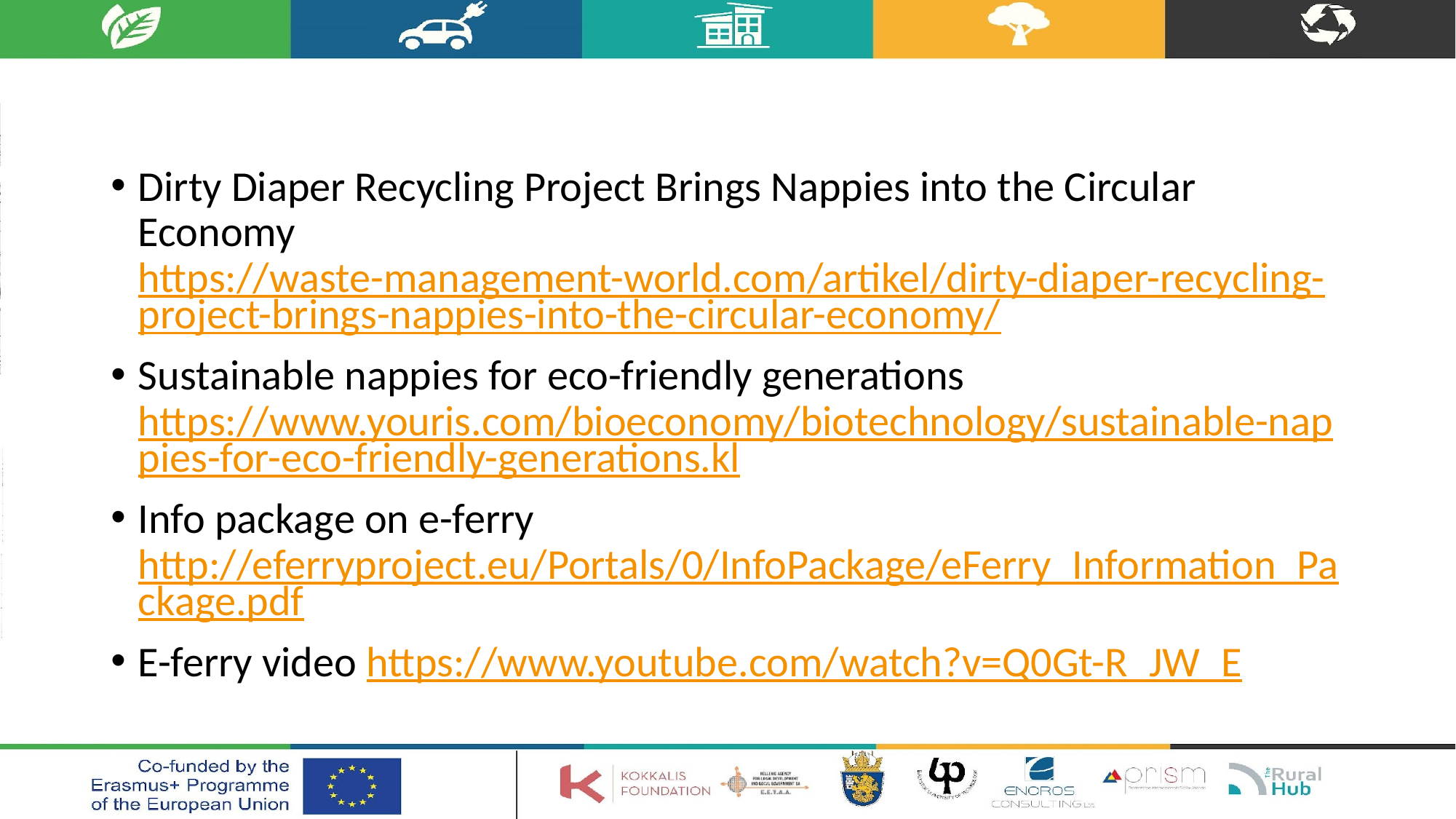

Dirty Diaper Recycling Project Brings Nappies into the Circular Economy https://waste-management-world.com/artikel/dirty-diaper-recycling-project-brings-nappies-into-the-circular-economy/
Sustainable nappies for eco-friendly generations https://www.youris.com/bioeconomy/biotechnology/sustainable-nappies-for-eco-friendly-generations.kl
Info package on e-ferry http://eferryproject.eu/Portals/0/InfoPackage/eFerry_Information_Package.pdf
E-ferry video https://www.youtube.com/watch?v=Q0Gt-R_JW_E